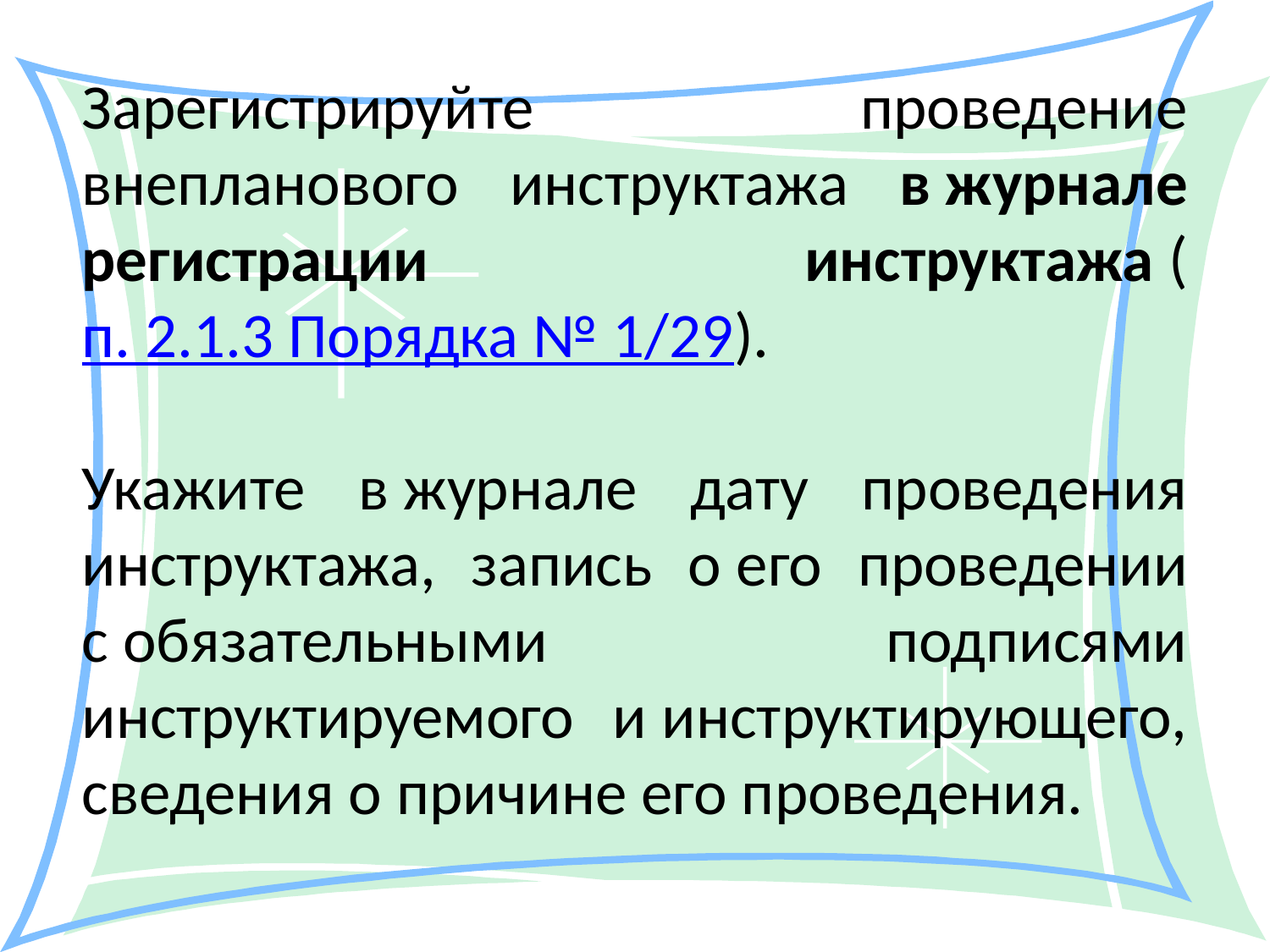

Зарегистрируйте проведение внепланового инструктажа в журнале регистрации инструктажа (п. 2.1.3 Порядка № 1/29).

Укажите в журнале дату проведения инструктажа, запись о его проведении с обязательными подписями инструктируемого и инструктирующего, сведения о причине его проведения.